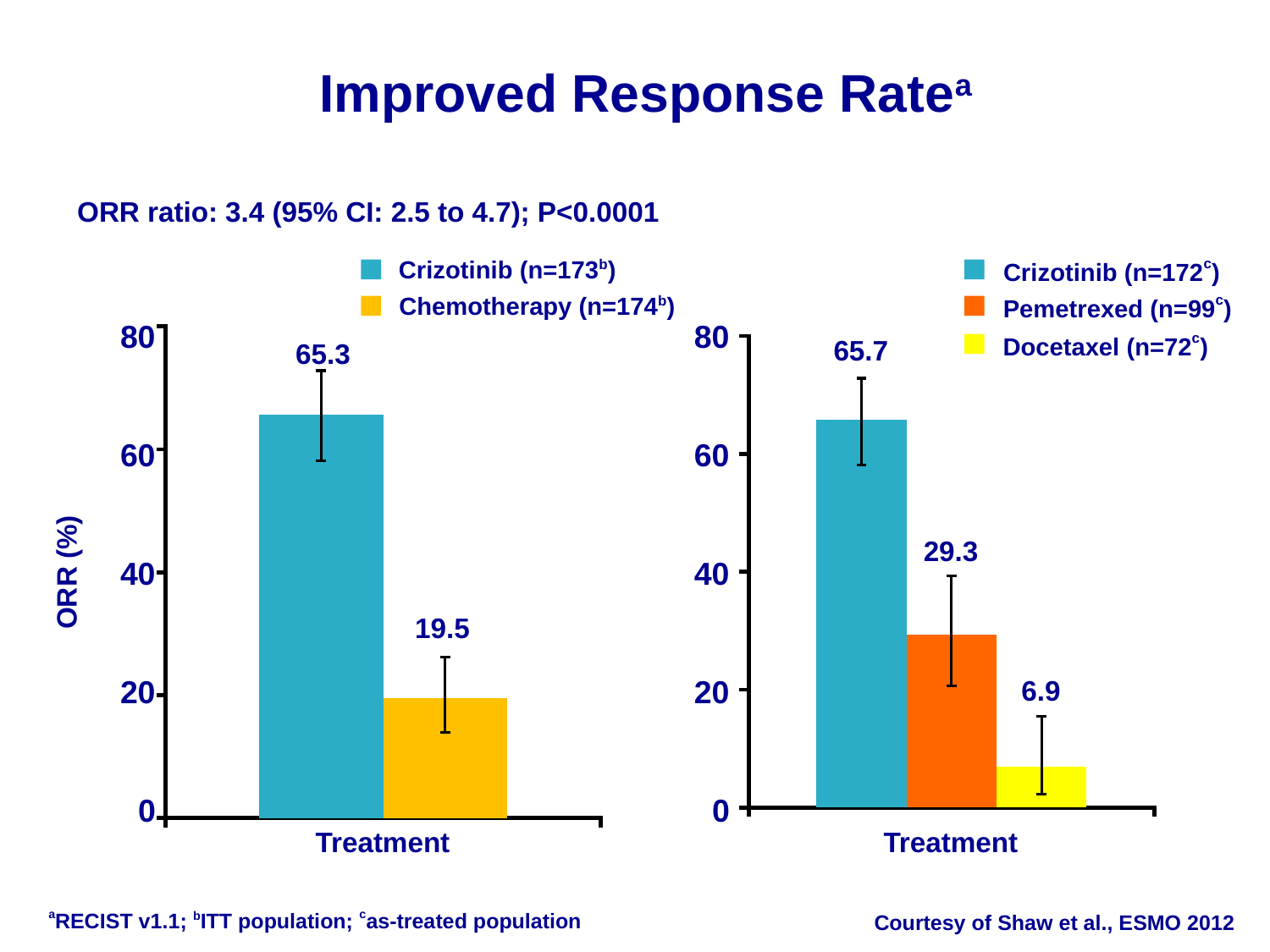

# Improved Response Ratea
ORR ratio: 3.4 (95% CI: 2.5 to 4.7); P<0.0001
Crizotinib (n=173b)
Crizotinib (n=172c)

### Chart

| Category | Crizotinib | Pemetrexed | Docetaxel  |
|---|---|---|---|
Pemetrexed (n=99c)

80
Docetaxel (n=72c)
65.7

60
29.3
40
20
6.9
0
Treatment

Chemotherapy (n=174b)

80

### Chart

| Category | Crizotinib | Chemotherapy |
|---|---|---|
65.3
60
40
ORR (%)
19.5
20
0
Treatment
aRECIST v1.1; bITT population; cas-treated population
Courtesy of Shaw et al., ESMO 2012